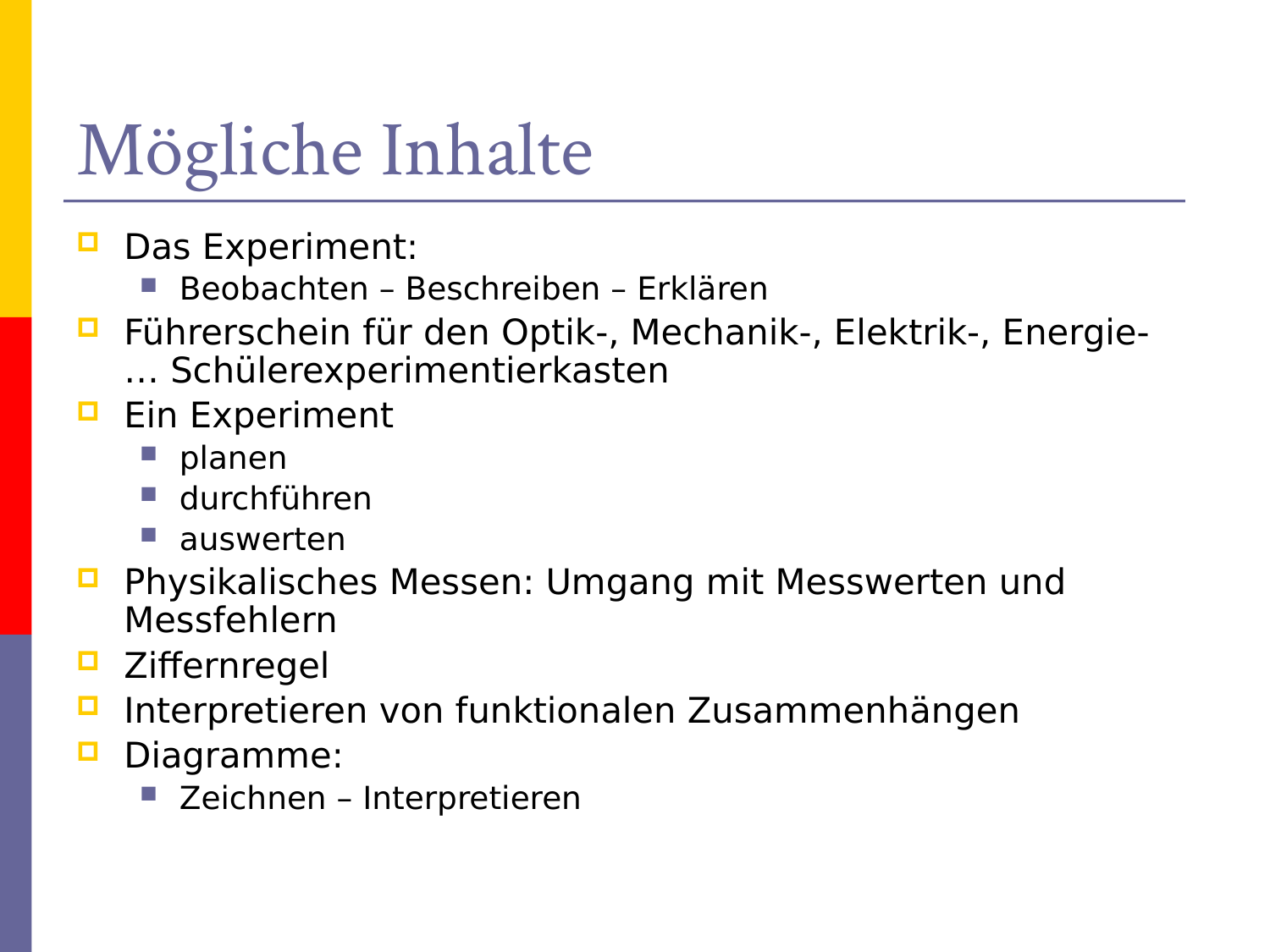

# Mögliche Inhalte
Das Experiment:
Beobachten – Beschreiben – Erklären
Führerschein für den Optik-, Mechanik-, Elektrik-, Energie- … Schülerexperimentierkasten
Ein Experiment
planen
durchführen
auswerten
Physikalisches Messen: Umgang mit Messwerten und Messfehlern
Ziffernregel
Interpretieren von funktionalen Zusammenhängen
Diagramme:
Zeichnen – Interpretieren